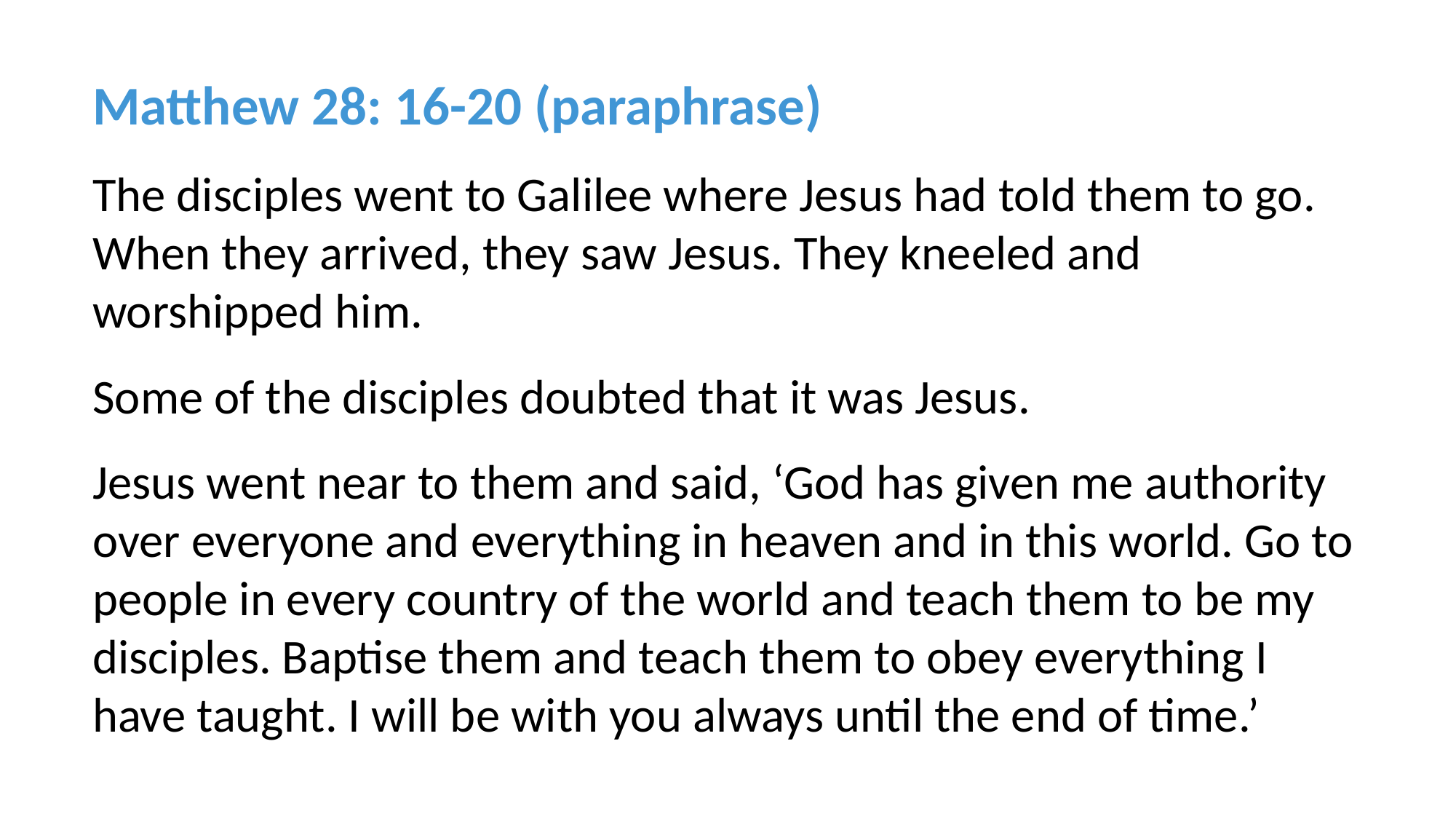

Matthew 28: 16-20 (paraphrase)
The disciples went to Galilee where Jesus had told them to go. When they arrived, they saw Jesus. They kneeled and worshipped him.
Some of the disciples doubted that it was Jesus.
Jesus went near to them and said, ‘God has given me authority over everyone and everything in heaven and in this world. Go to people in every country of the world and teach them to be my disciples. Baptise them and teach them to obey everything I have taught. I will be with you always until the end of time.’